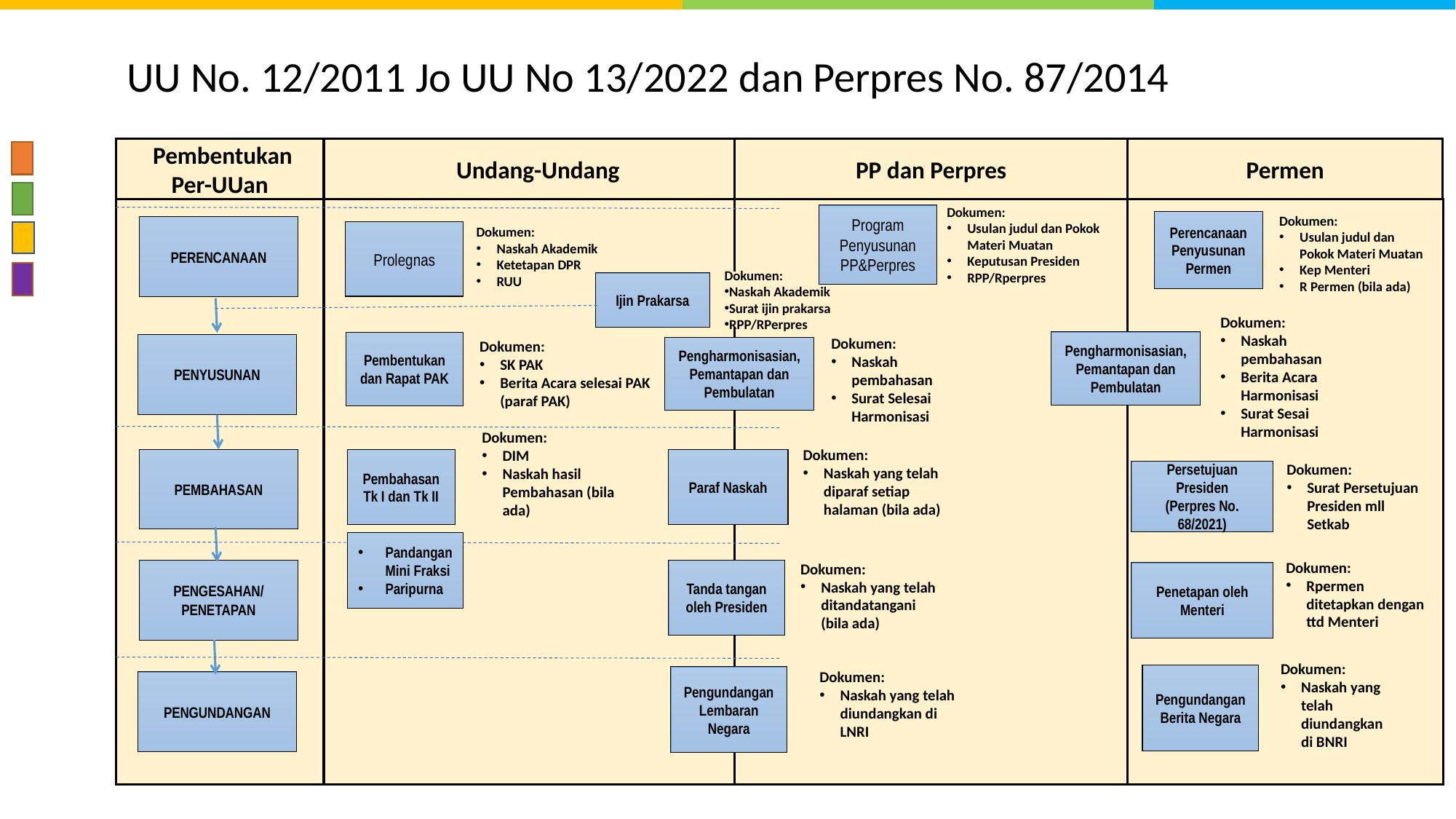

# UU No. 12/2011 Jo UU No 13/2022 dan Perpres No. 87/2014
Undang-Undang

PP dan Perpres

Permen
...
 Pembentukan Per-UUan

PERENCANAAN
PENYUSUNAN
PEMBAHASAN
PENGESAHAN/ PENETAPAN
PENGUNDANGAN
Dokumen:
Usulan judul dan Pokok Materi Muatan
Keputusan Presiden
RPP/Rperpres
Program Penyusunan PP&Perpres

Dokumen:
Usulan judul dan Pokok Materi Muatan
Kep Menteri
R Permen (bila ada)
Dokumen:
Naskah Akademik
Ketetapan DPR
RUU
Perencanaan Penyusunan Permen
Prolegnas
Dokumen:
Naskah Akademik
Surat ijin prakarsa
RPP/RPerpres
Ijin Prakarsa
Dokumen:
Naskah pembahasan
Berita Acara Harmonisasi
Surat Sesai Harmonisasi
Dokumen:
Naskah pembahasan
Surat Selesai Harmonisasi
Dokumen:
SK PAK
Berita Acara selesai PAK (paraf PAK)

Pengharmonisasian, Pemantapan dan Pembulatan
Pembentukan dan Rapat PAK
Pengharmonisasian, Pemantapan dan Pembulatan
Dokumen:
Naskah yang telah diparaf setiap halaman (bila ada)
Dokumen:
DIM
Naskah hasil Pembahasan (bila ada)

Step 2
Dokumen:
Surat Persetujuan Presiden mll Setkab
Pembahasan Tk I dan Tk II
Paraf Naskah
Persetujuan Presiden
(Perpres No. 68/2021)
FORM

Pandangan Mini Fraksi
Paripurna
Dokumen:
Rpermen ditetapkan dengan ttd Menteri
Dokumen:
Naskah yang telah ditandatangani (bila ada)
Tanda tangan oleh Presiden
Penetapan oleh Menteri
Dokumen:
Naskah yang telah diundangkan di LNRI
Dokumen:
Naskah yang telah diundangkan di BNRI
Pengundangan
Berita Negara
Pengundangan
Lembaran Negara